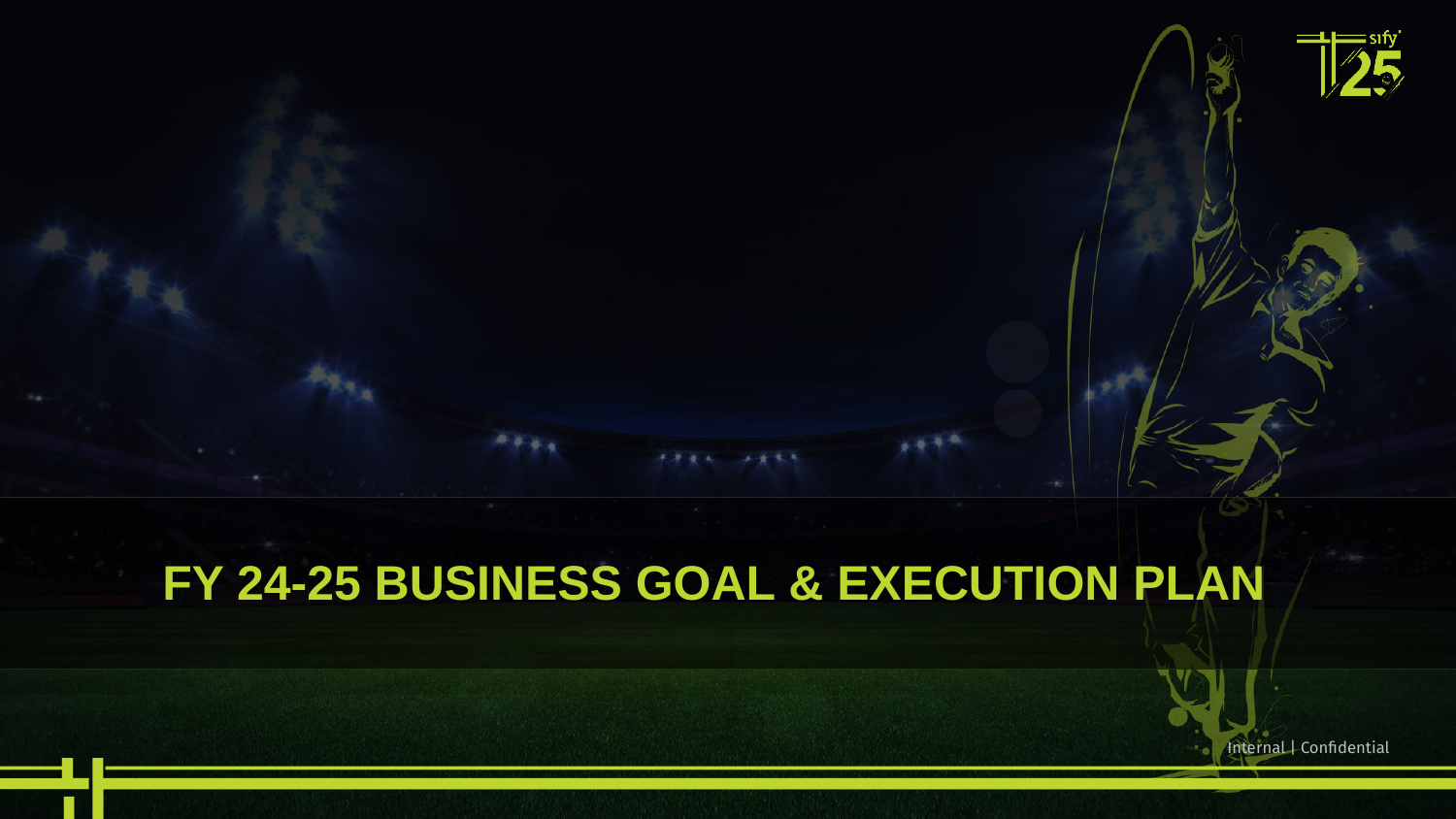

Fy 24-25 Business Goal & EXECUTION PLAN